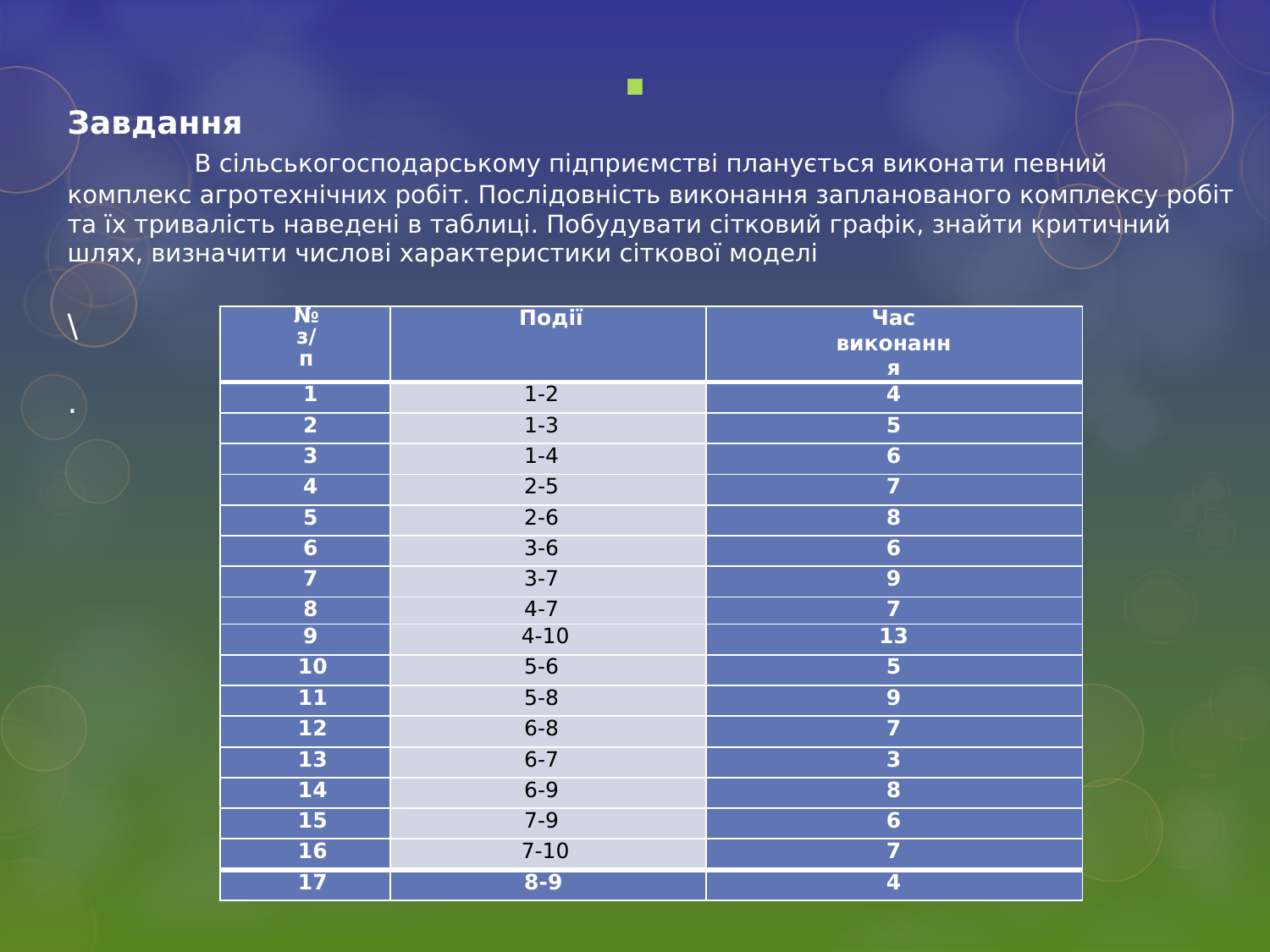

# .
Завдання
	В сільськогосподарському підприємстві планується виконати певний комплекс агротехнічних робіт. Послідовність виконання запланованого комплексу робіт та їх тривалість наведені в таблиці. Побудувати сітковий графік, знайти критичний шлях, визначити числові характеристики сіткової моделі

\

.
| № з/п | Події | Час виконання |
| --- | --- | --- |
| 1 | 1-2 | 4 |
| 2 | 1-3 | 5 |
| 3 | 1-4 | 6 |
| 4 | 2-5 | 7 |
| 5 | 2-6 | 8 |
| 6 | 3-6 | 6 |
| 7 | 3-7 | 9 |
| 8 | 4-7 | 7 |
| 9 | 4-10 | 13 |
| 10 | 5-6 | 5 |
| 11 | 5-8 | 9 |
| 12 | 6-8 | 7 |
| 13 | 6-7 | 3 |
| 14 | 6-9 | 8 |
| 15 | 7-9 | 6 |
| 16 | 7-10 | 7 |
| 17 | 8-9 | 4 |